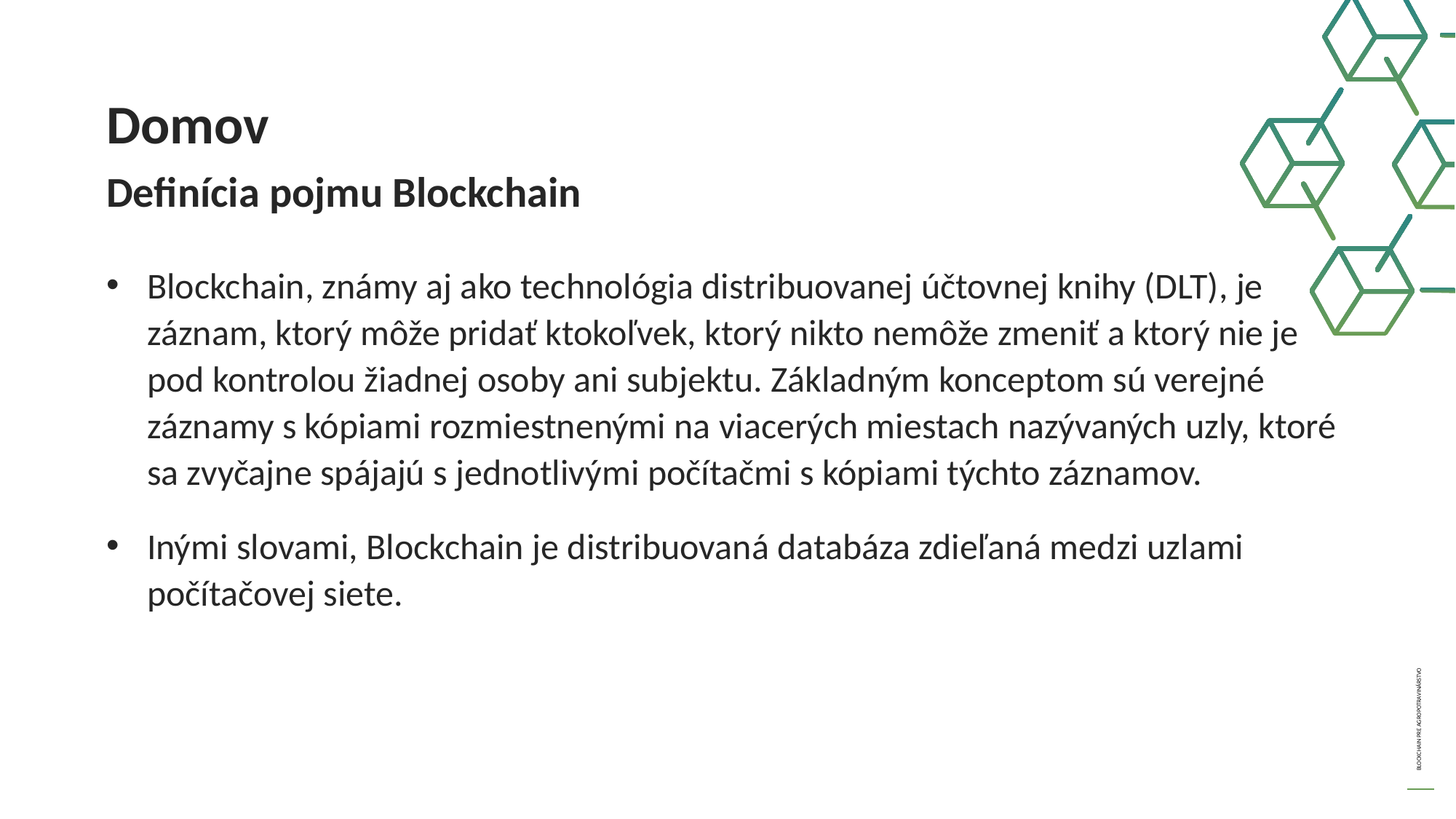

Domov
Definícia pojmu Blockchain
Blockchain, známy aj ako technológia distribuovanej účtovnej knihy (DLT), je záznam, ktorý môže pridať ktokoľvek, ktorý nikto nemôže zmeniť a ktorý nie je pod kontrolou žiadnej osoby ani subjektu. Základným konceptom sú verejné záznamy s kópiami rozmiestnenými na viacerých miestach nazývaných uzly, ktoré sa zvyčajne spájajú s jednotlivými počítačmi s kópiami týchto záznamov.
Inými slovami, Blockchain je distribuovaná databáza zdieľaná medzi uzlami počítačovej siete.